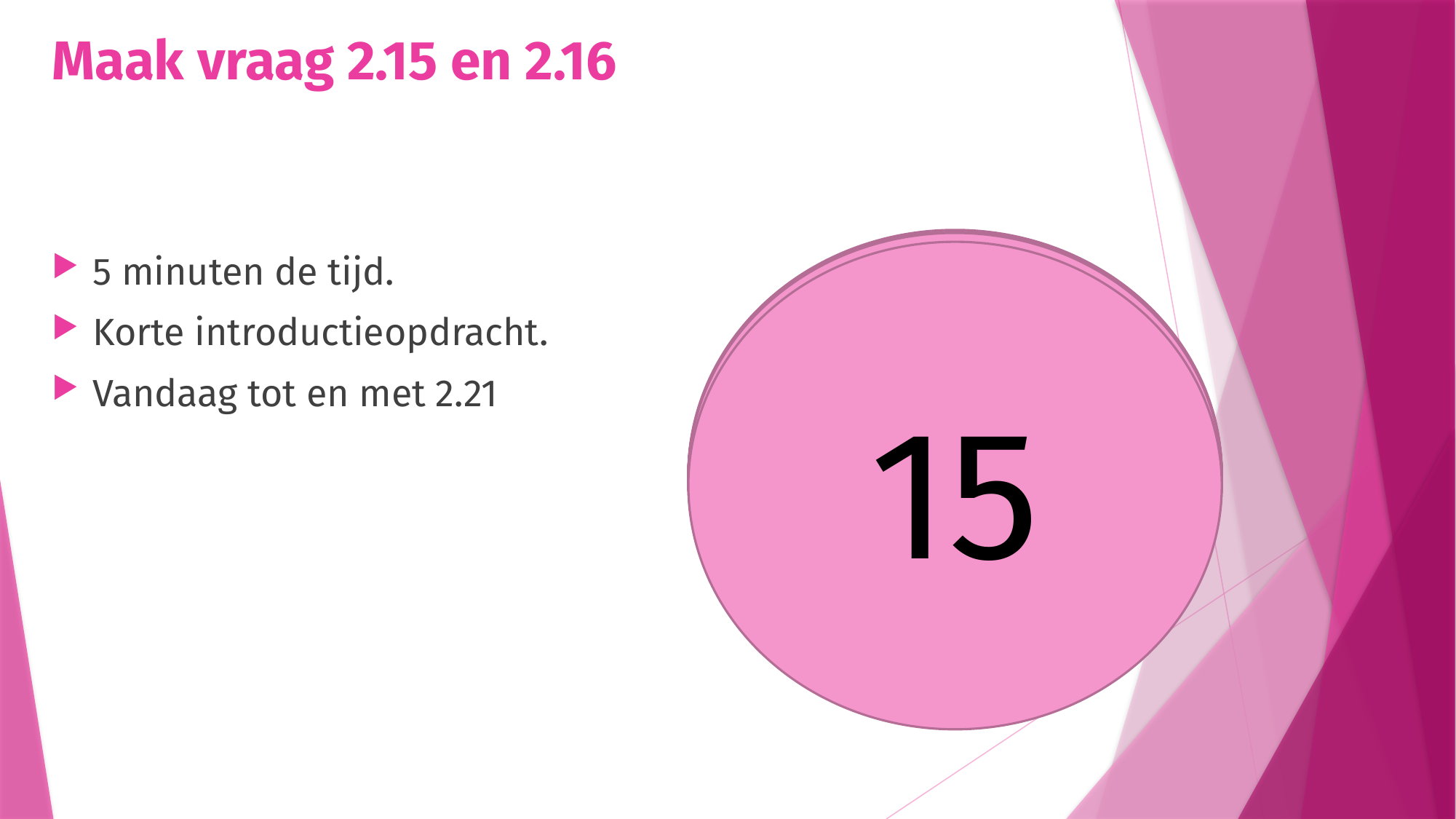

# Maak vraag 2.15 en 2.16
10
11
9
8
14
5
6
7
4
3
1
2
13
12
5 minuten de tijd.
Korte introductieopdracht.
Vandaag tot en met 2.21

15